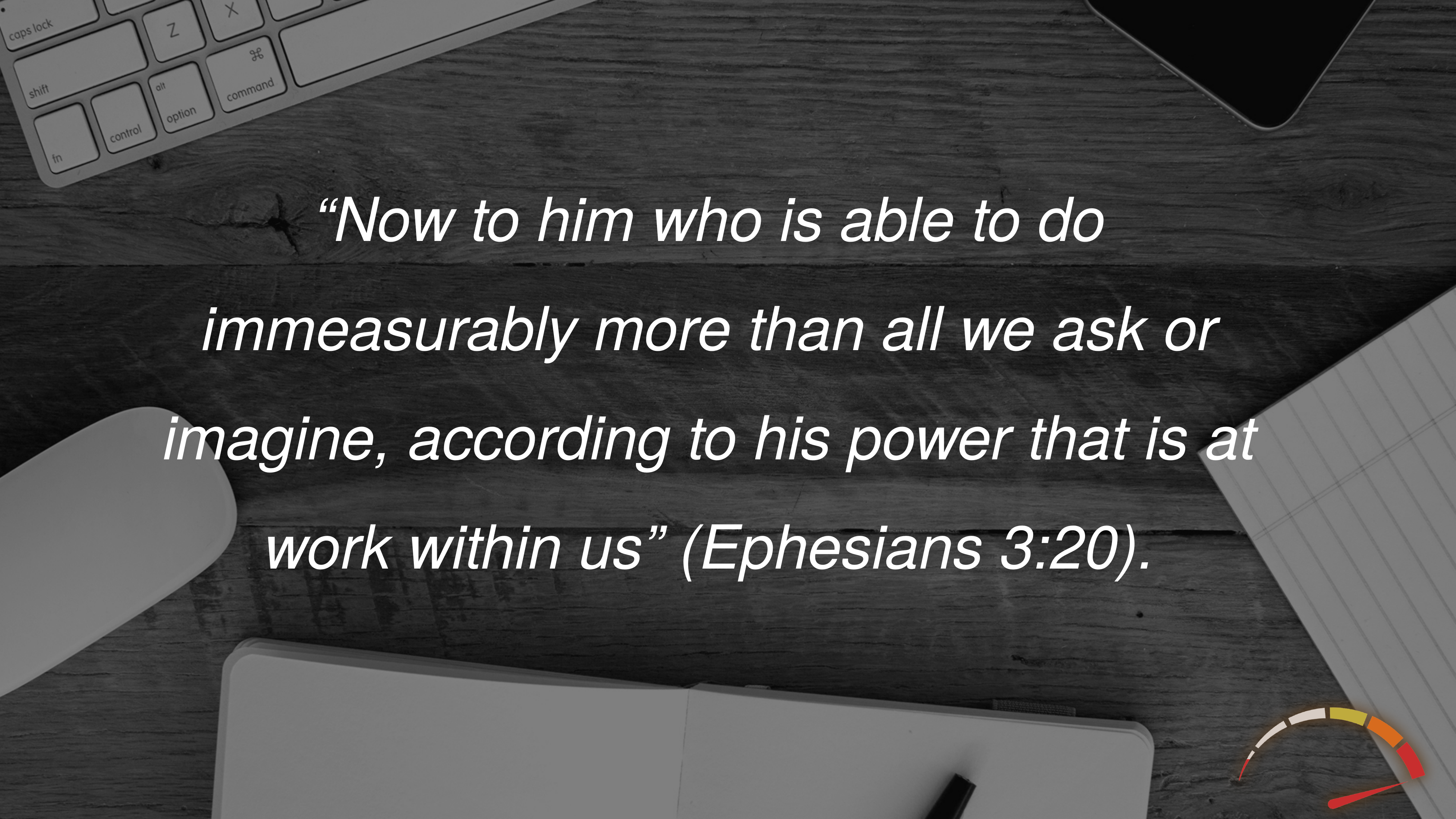

“Now to him who is able to do immeasurably more than all we ask or imagine, according to his power that is at work within us” (Ephesians 3:20).